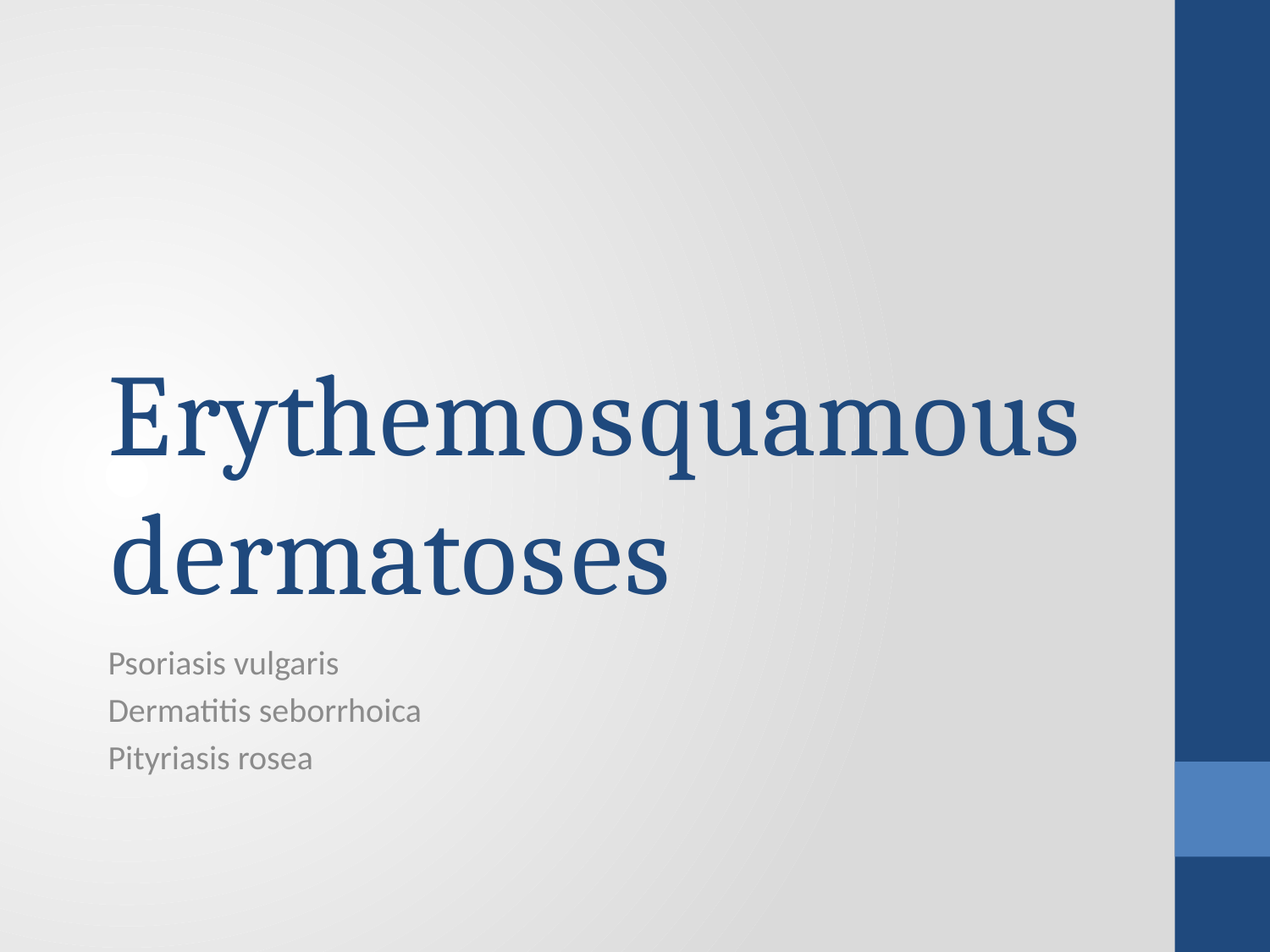

# Erythemosquamous dermatoses
Psoriasis vulgaris
Dermatitis seborrhoica
Pityriasis rosea